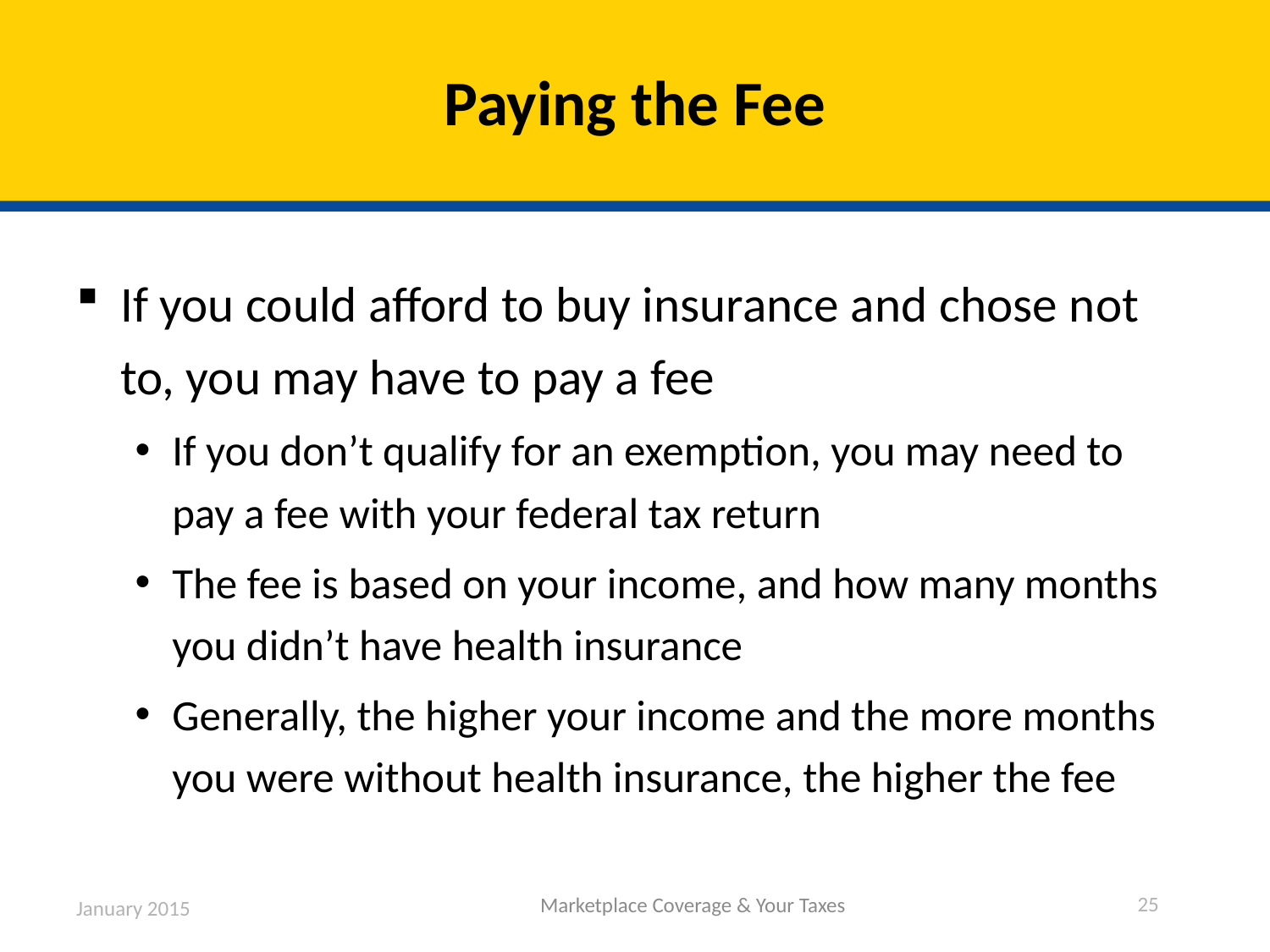

# Paying the Fee
If you could afford to buy insurance and chose not to, you may have to pay a fee
If you don’t qualify for an exemption, you may need to pay a fee with your federal tax return
The fee is based on your income, and how many months you didn’t have health insurance
Generally, the higher your income and the more months you were without health insurance, the higher the fee

25
January 2015